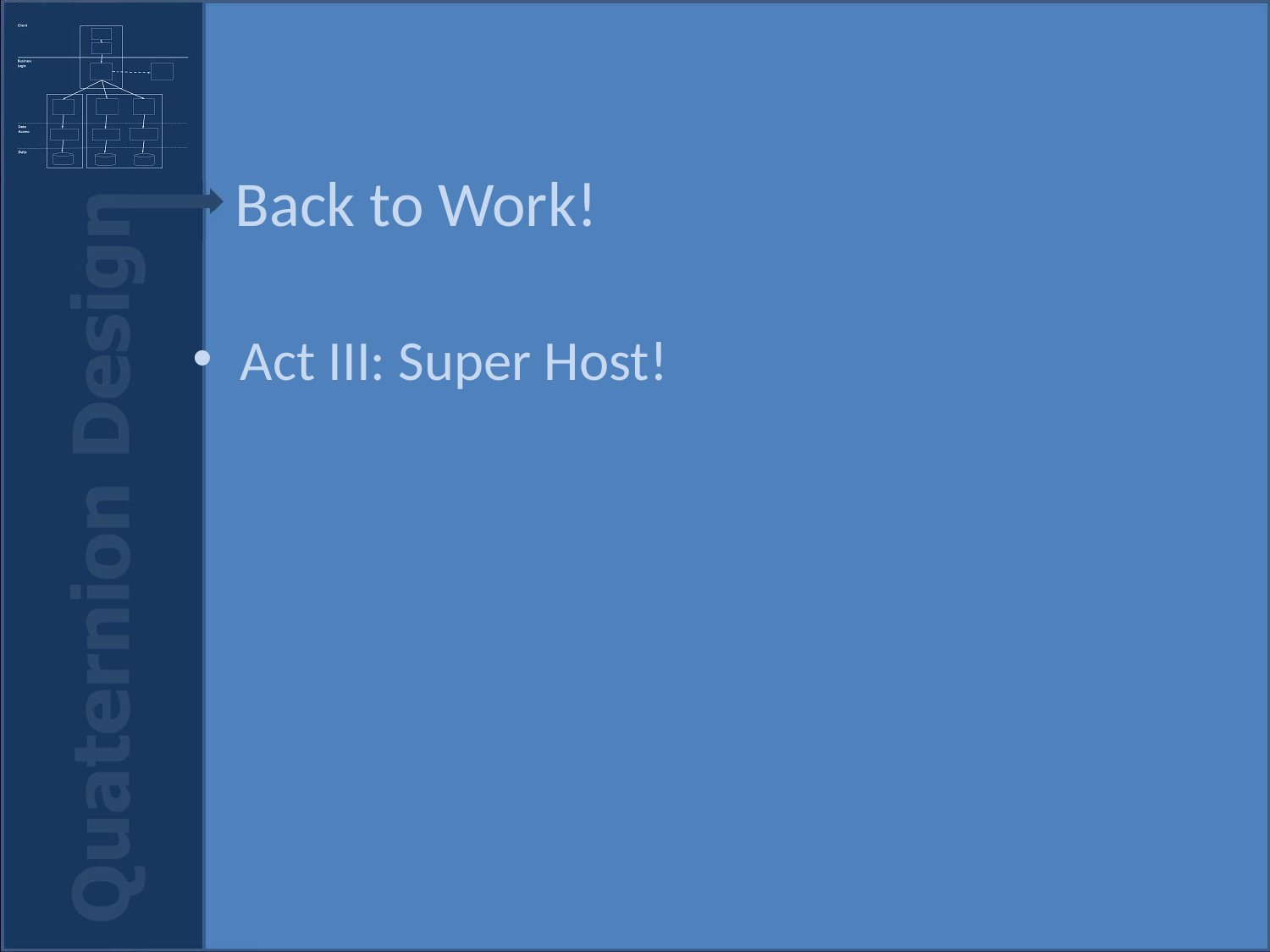

# Back to Work!
Act III: Super Host!